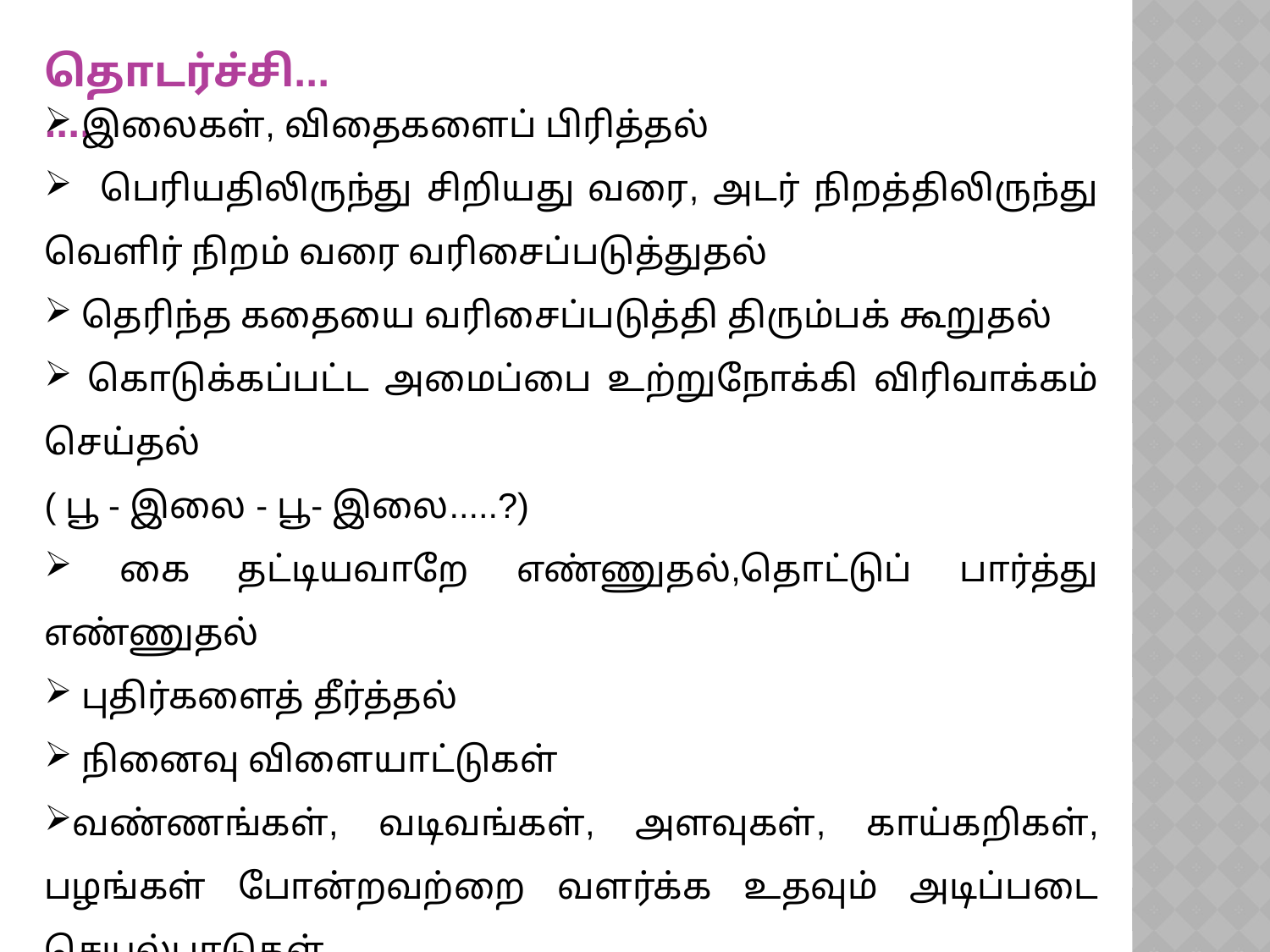

தொடர்ச்சி.......
 இலைகள், விதைகளைப் பிரித்தல்
  பெரியதிலிருந்து சிறியது வரை, அடர் நிறத்திலிருந்து வெளிர் நிறம் வரை வரிசைப்படுத்துதல்
 தெரிந்த கதையை வரிசைப்படுத்தி திரும்பக் கூறுதல்
 கொடுக்கப்பட்ட அமைப்பை உற்றுநோக்கி விரிவாக்கம் செய்தல்
( பூ - இலை - பூ- இலை.....?)
 கை தட்டியவாறே எண்ணுதல்,தொட்டுப் பார்த்து எண்ணுதல்
 புதிர்களைத் தீர்த்தல்
 நினைவு விளையாட்டுகள்
வண்ணங்கள், வடிவங்கள், அளவுகள், காய்கறிகள், பழங்கள் போன்றவற்றை வளர்க்க உதவும் அடிப்படை செயல்பாடுகள்